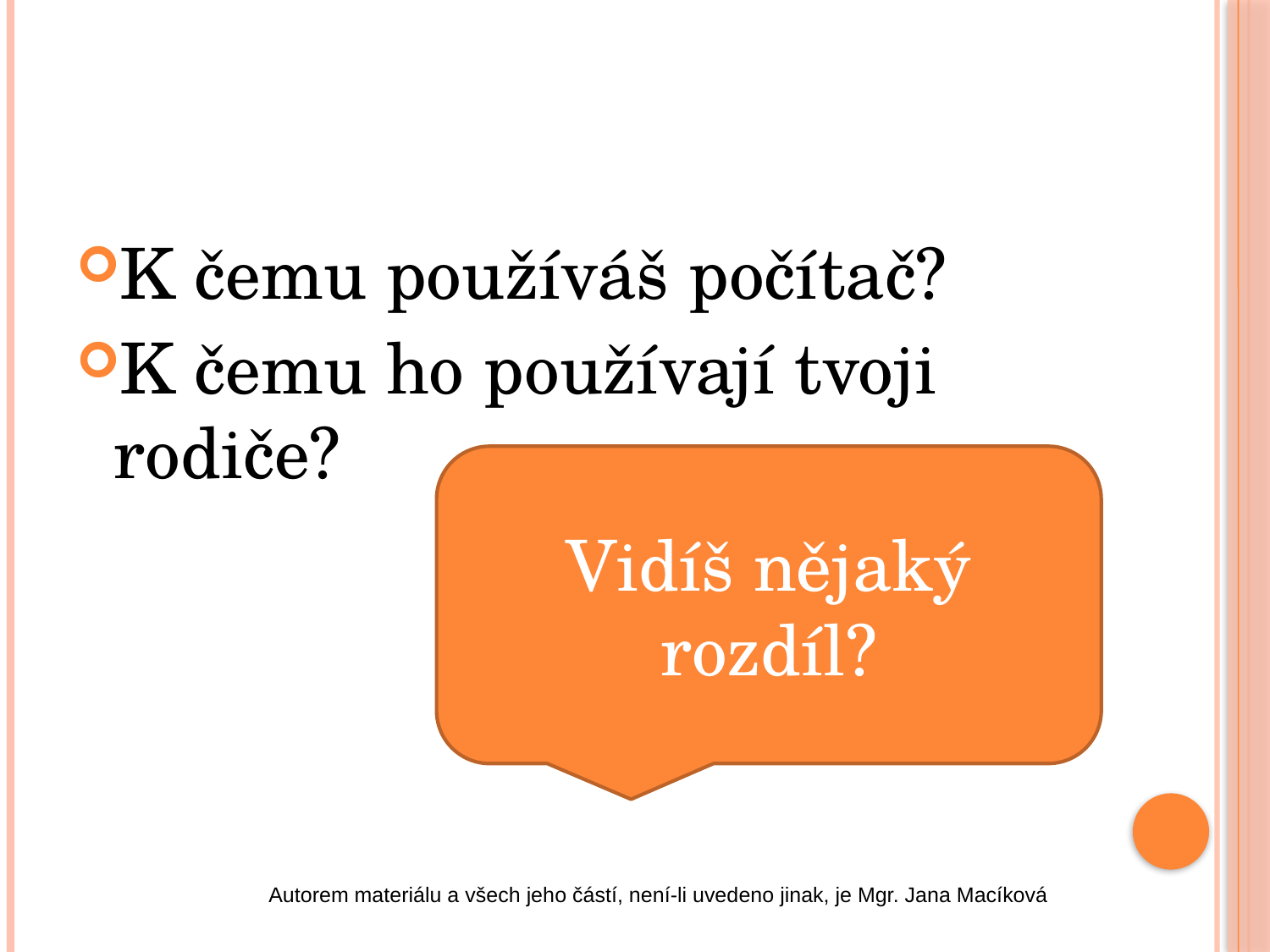

#
K čemu používáš počítač?
K čemu ho používají tvoji rodiče?

Vidíš nějaký rozdíl?
Autorem materiálu a všech jeho částí, není-li uvedeno jinak, je Mgr. Jana Macíková